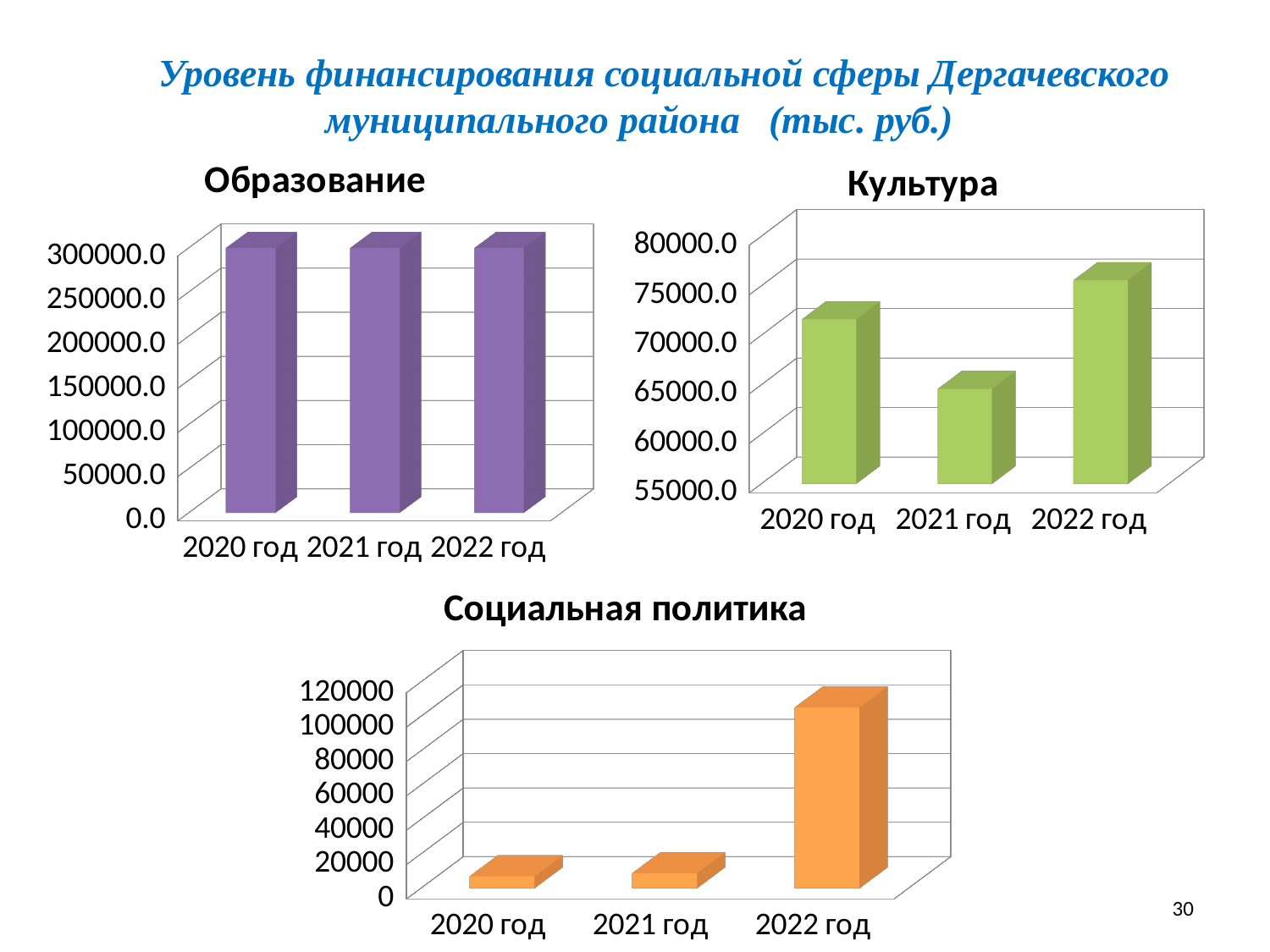

# Уровень финансирования социальной сферы Дергачевского    муниципального района   (тыс. руб.)

[unsupported chart]

[unsupported chart]

[unsupported chart]

30